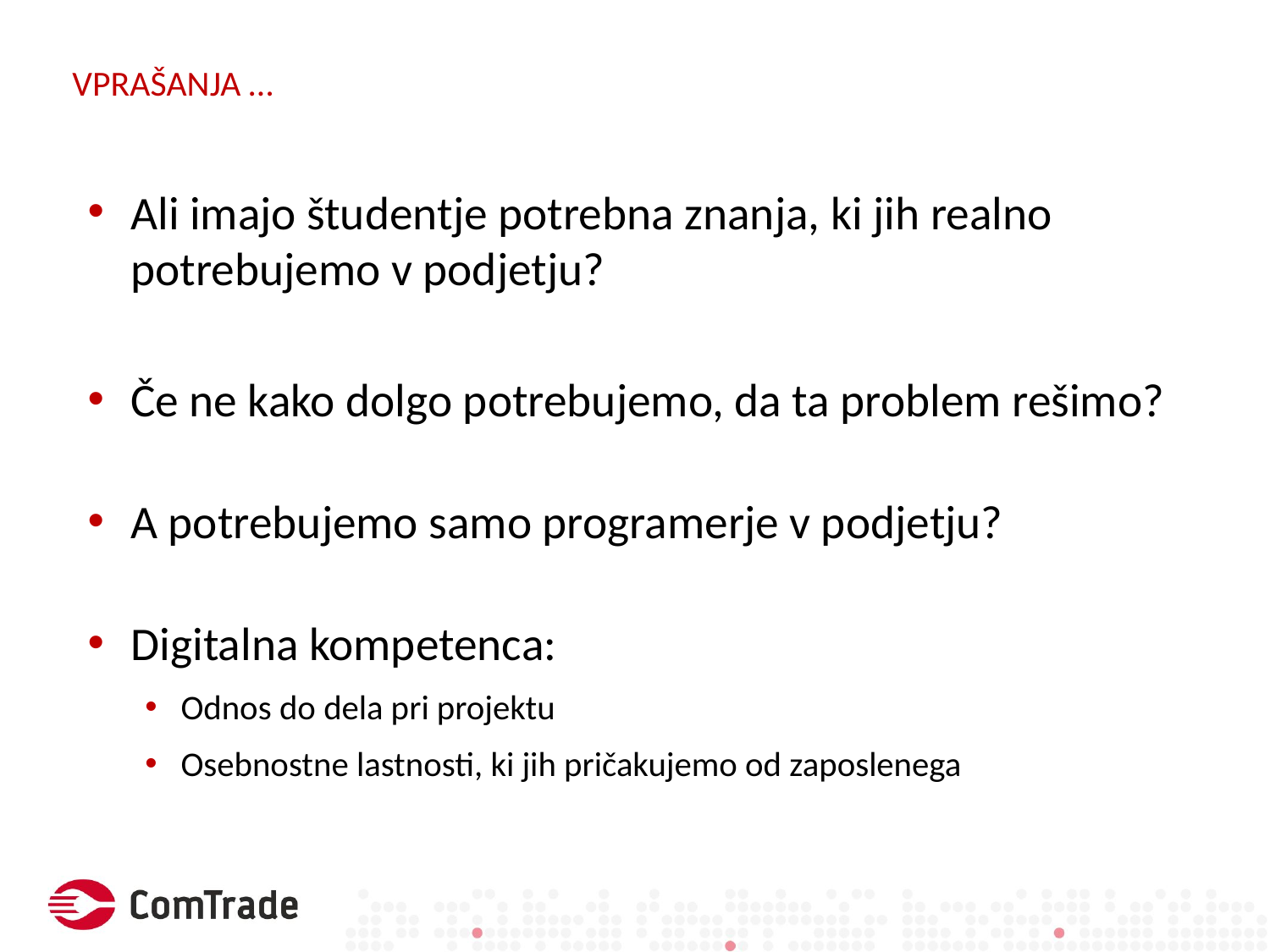

# VPRAŠANJA …
Ali imajo študentje potrebna znanja, ki jih realno potrebujemo v podjetju?

Če ne kako dolgo potrebujemo, da ta problem rešimo?
A potrebujemo samo programerje v podjetju?
Digitalna kompetenca:
Odnos do dela pri projektu
Osebnostne lastnosti, ki jih pričakujemo od zaposlenega